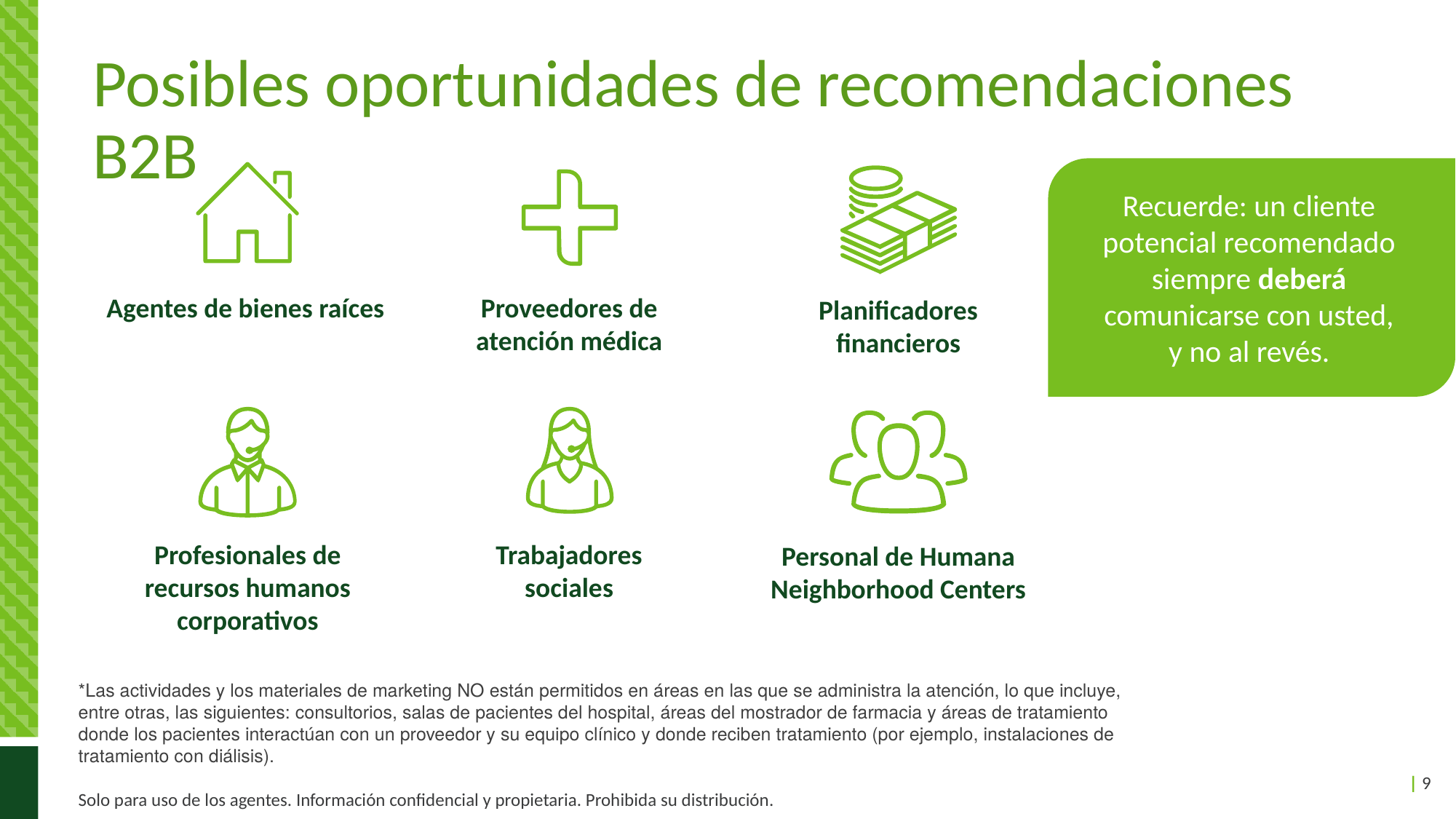

# Posibles oportunidades de recomendaciones B2B

Recuerde: un cliente potencial recomendado siempre deberá comunicarse con usted,
y no al revés.
Agentes de bienes raíces
Proveedores de atención médica

Planificadores financieros

Profesionales de recursos humanos corporativos

Trabajadores sociales

Personal de Humana Neighborhood Centers
*Las actividades y los materiales de marketing NO están permitidos en áreas en las que se administra la atención, lo que incluye, entre otras, las siguientes: consultorios, salas de pacientes del hospital, áreas del mostrador de farmacia y áreas de tratamiento donde los pacientes interactúan con un proveedor y su equipo clínico y donde reciben tratamiento (por ejemplo, instalaciones de tratamiento con diálisis).

Solo para uso de los agentes. Información confidencial y propietaria. Prohibida su distribución.

| 9